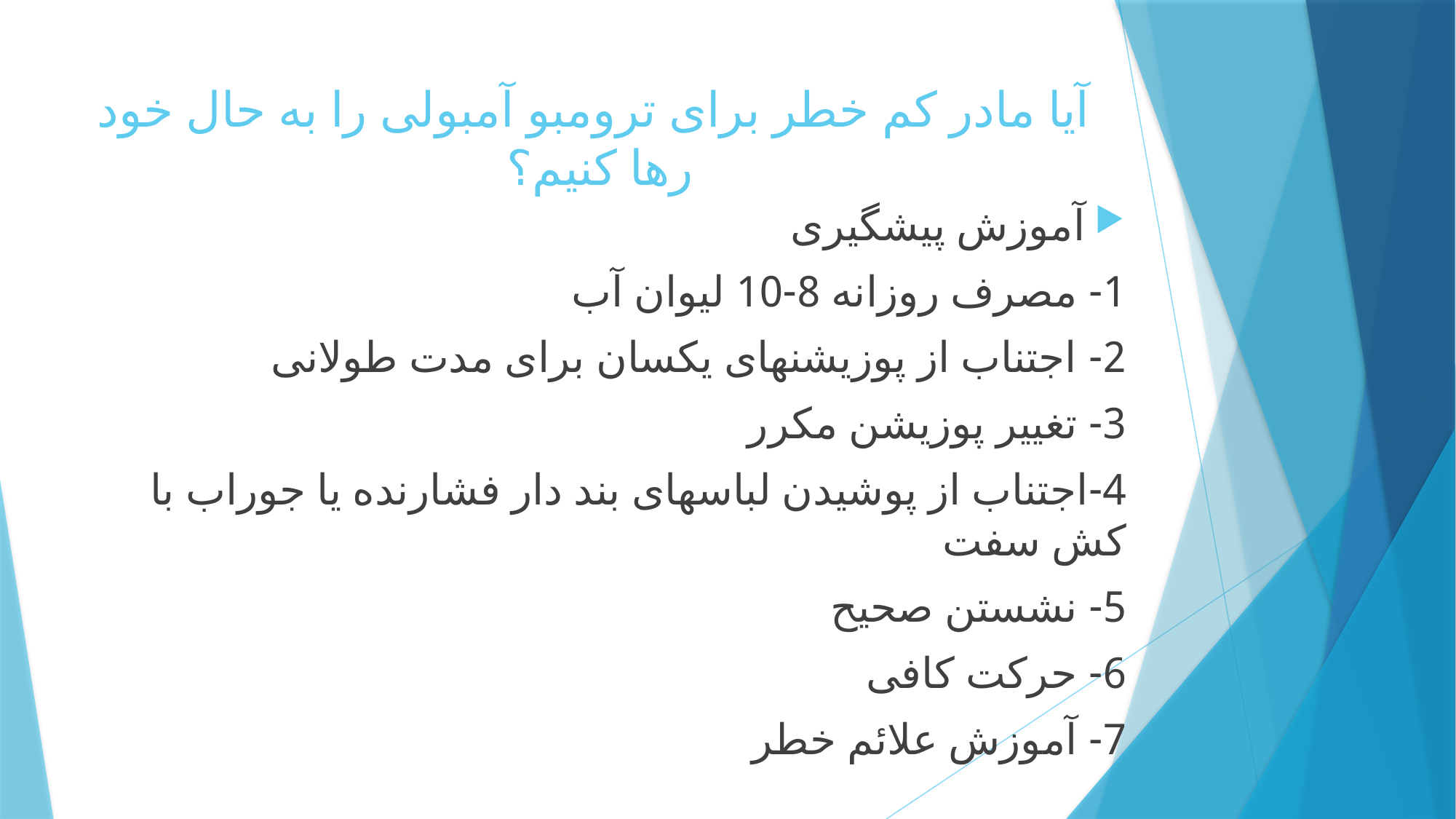

# آیا مادر کم خطر برای ترومبو آمبولی را به حال خود رها کنیم؟
آموزش پیشگیری
1- مصرف روزانه 8-10 لیوان آب
2- اجتناب از پوزیشنهای یکسان برای مدت طولانی
3- تغییر پوزیشن مکرر
4-اجتناب از پوشیدن لباسهای بند دار فشارنده یا جوراب با کش سفت
5- نشستن صحیح
6- حرکت کافی
7- آموزش علائم خطر